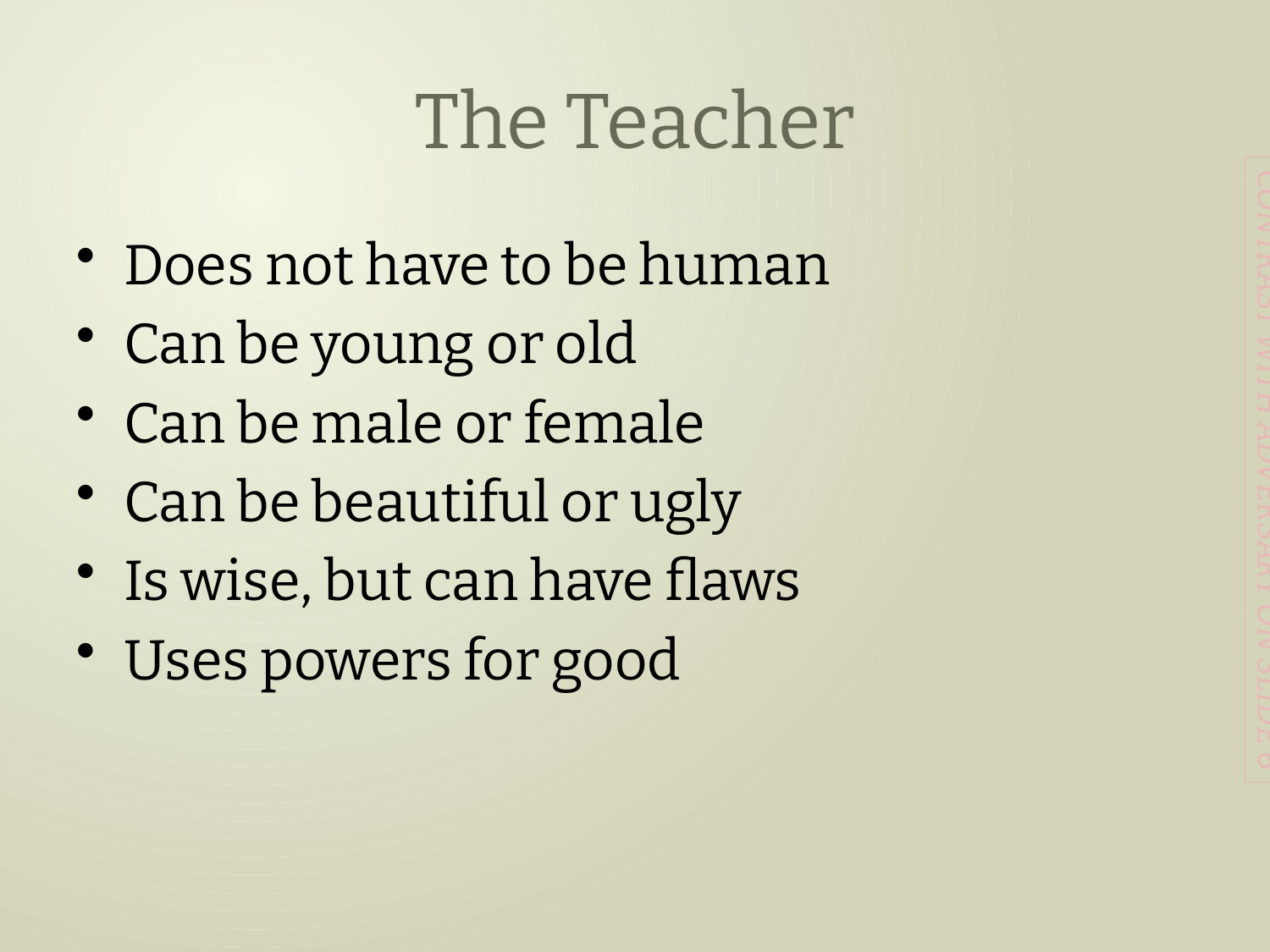

# The Teacher
Does not have to be human
Can be young or old
Can be male or female
Can be beautiful or ugly
Is wise, but can have flaws
Uses powers for good
CONTRAST WITH ADVERSARY ON SLIDE 6